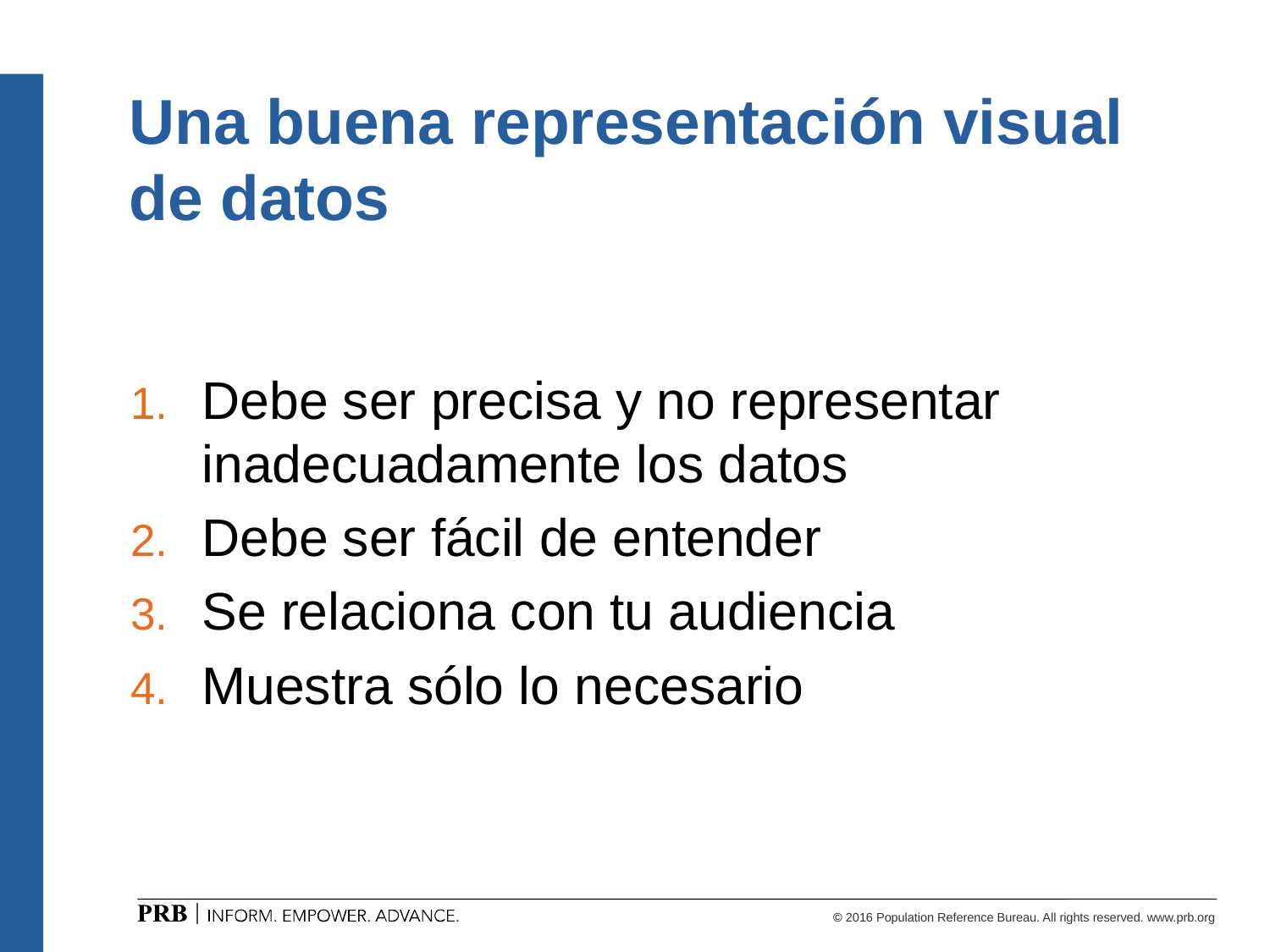

# Una buena representación visual de datos
Debe ser precisa y no representar inadecuadamente los datos
Debe ser fácil de entender
Se relaciona con tu audiencia
Muestra sólo lo necesario